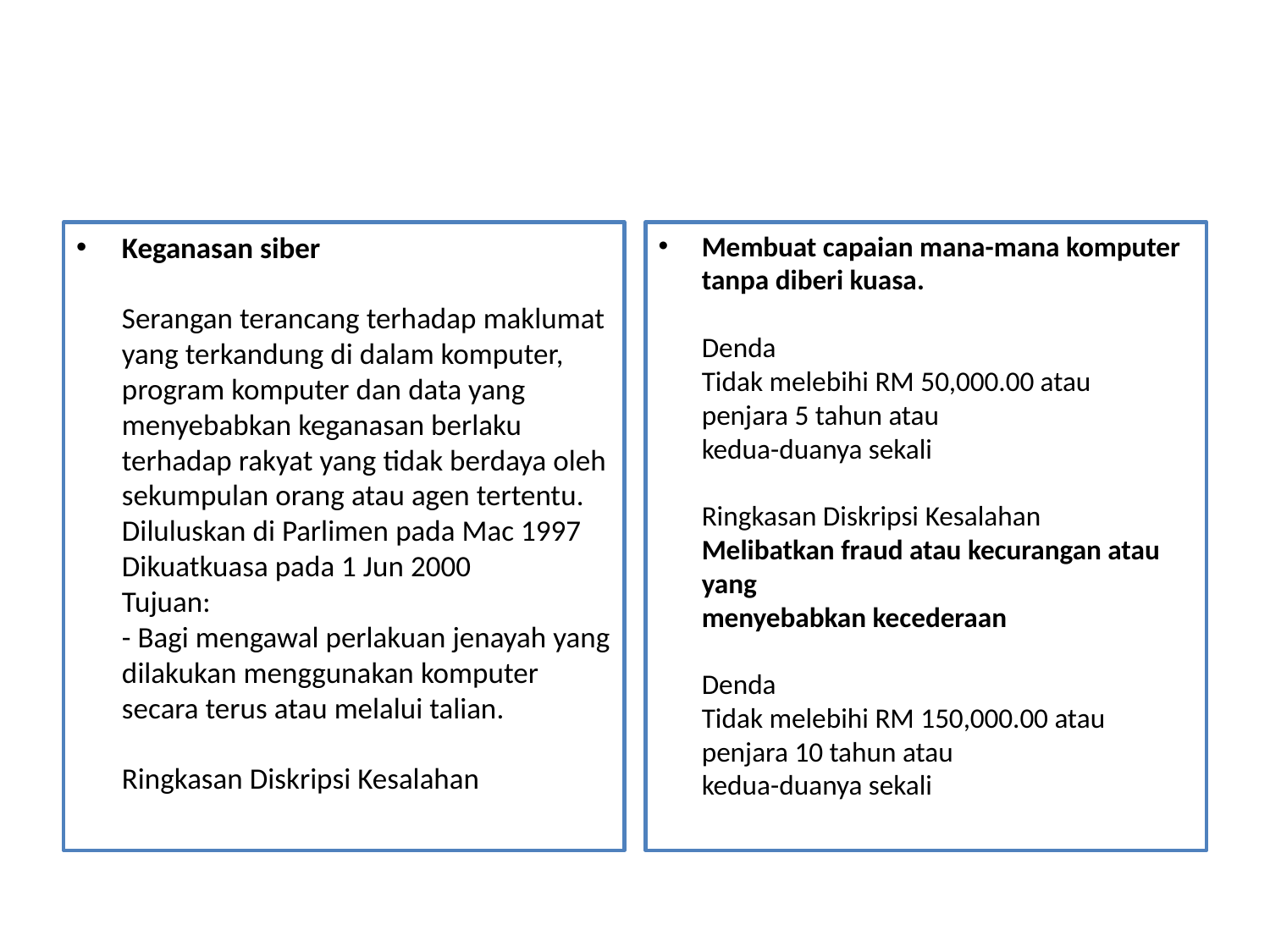

#
Keganasan siber
Serangan terancang terhadap maklumat yang terkandung di dalam komputer, program komputer dan data yang menyebabkan keganasan berlaku terhadap rakyat yang tidak berdaya oleh sekumpulan orang atau agen tertentu.
Diluluskan di Parlimen pada Mac 1997
Dikuatkuasa pada 1 Jun 2000
Tujuan:
- Bagi mengawal perlakuan jenayah yang dilakukan menggunakan komputer secara terus atau melalui talian.
Ringkasan Diskripsi Kesalahan
Membuat capaian mana-mana komputer tanpa diberi kuasa.
Denda
Tidak melebihi RM 50,000.00 atau
penjara 5 tahun atau
kedua-duanya sekali
Ringkasan Diskripsi Kesalahan
Melibatkan fraud atau kecurangan atau yang
menyebabkan kecederaan 
Denda
Tidak melebihi RM 150,000.00 atau
penjara 10 tahun atau
kedua-duanya sekali